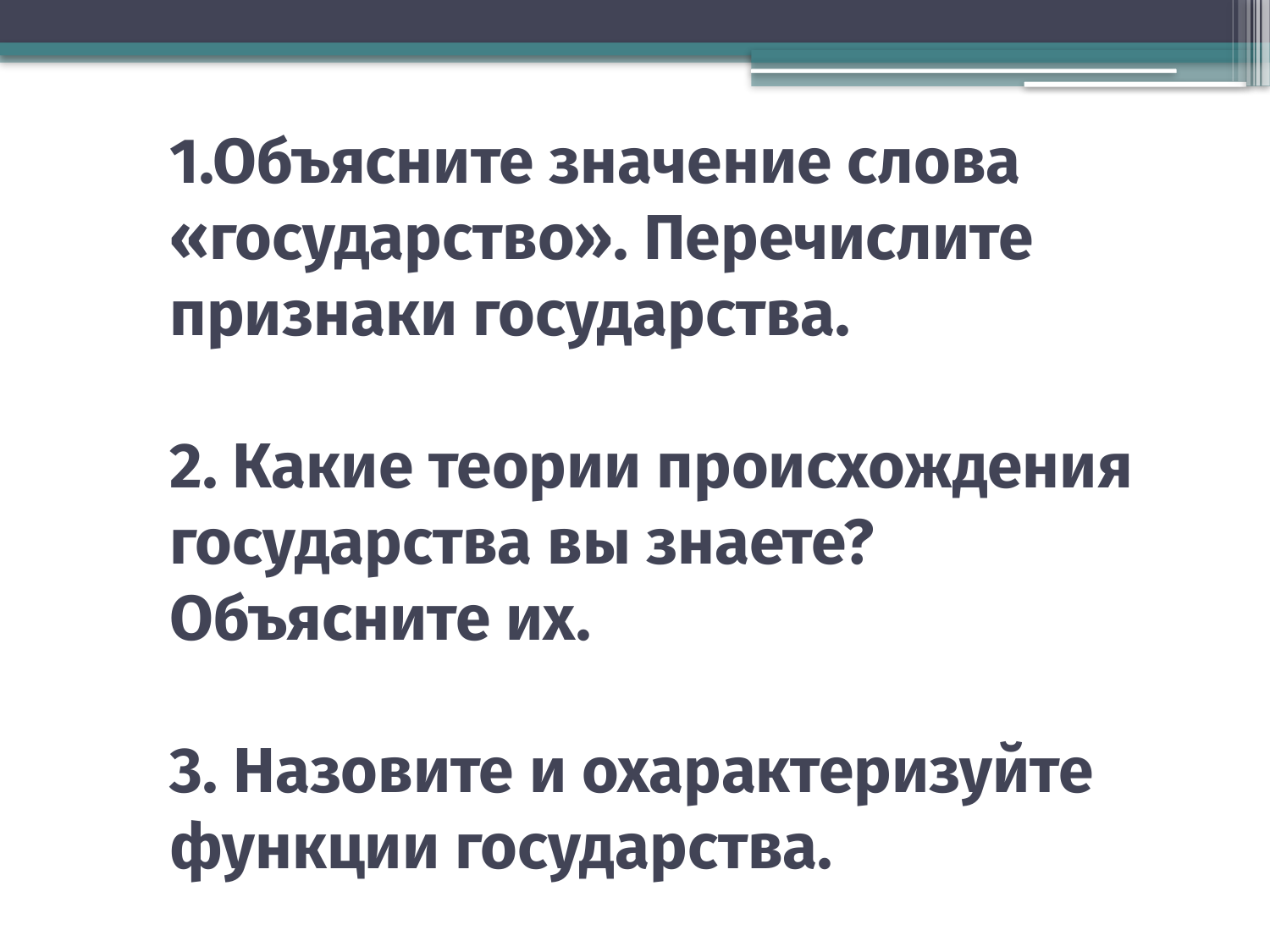

# 1.Объясните значение слова «государство». Перечислите признаки государства. 2. Какие теории происхождения государства вы знаете? Объясните их. 3. Назовите и охарактеризуйте функции государства.